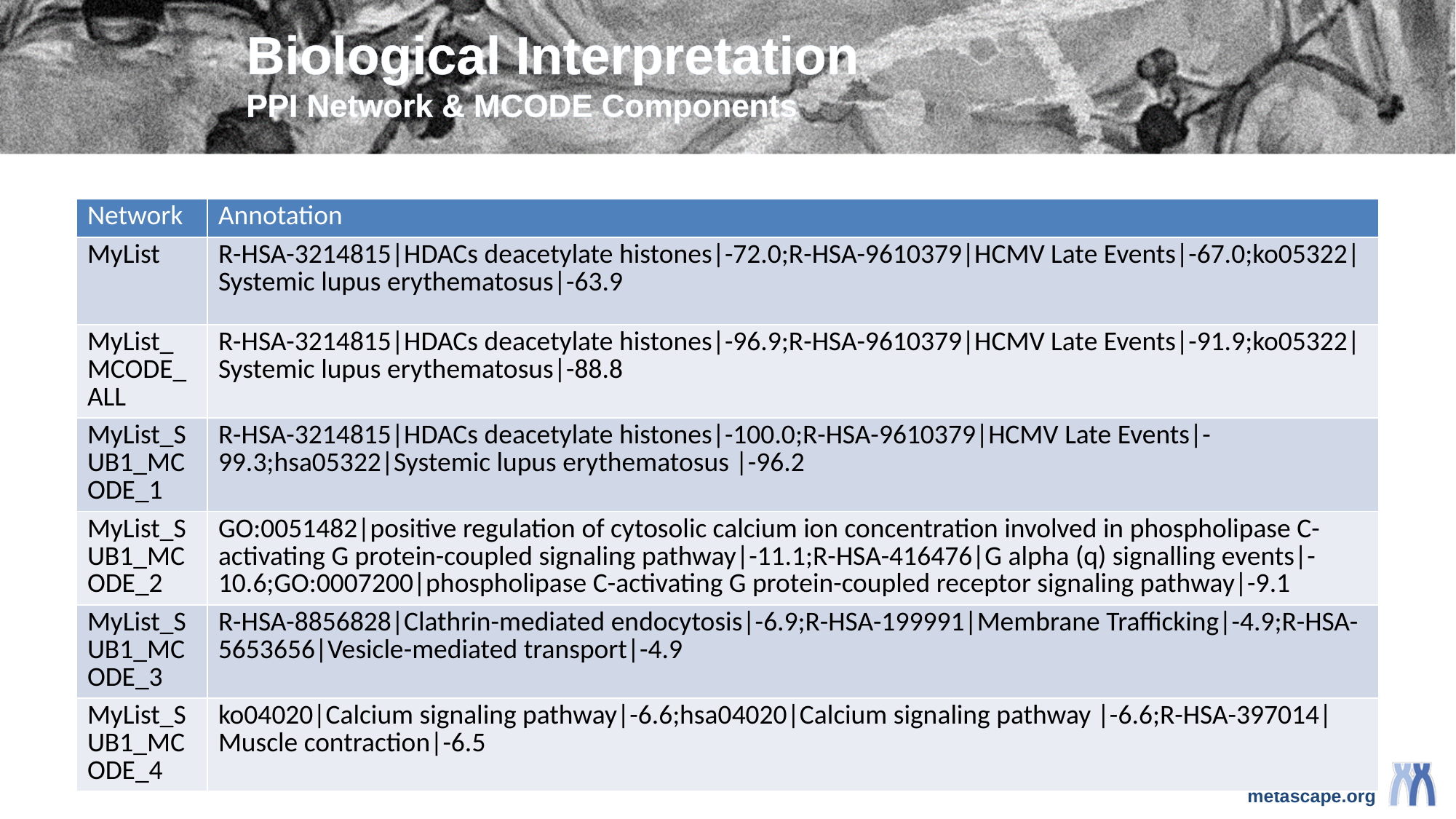

# Biological Interpretation PPI Network & MCODE Components
| Network | Annotation |
| --- | --- |
| MyList | R-HSA-3214815|HDACs deacetylate histones|-72.0;R-HSA-9610379|HCMV Late Events|-67.0;ko05322|Systemic lupus erythematosus|-63.9 |
| MyList\_MCODE\_ALL | R-HSA-3214815|HDACs deacetylate histones|-96.9;R-HSA-9610379|HCMV Late Events|-91.9;ko05322|Systemic lupus erythematosus|-88.8 |
| MyList\_SUB1\_MCODE\_1 | R-HSA-3214815|HDACs deacetylate histones|-100.0;R-HSA-9610379|HCMV Late Events|-99.3;hsa05322|Systemic lupus erythematosus |-96.2 |
| MyList\_SUB1\_MCODE\_2 | GO:0051482|positive regulation of cytosolic calcium ion concentration involved in phospholipase C-activating G protein-coupled signaling pathway|-11.1;R-HSA-416476|G alpha (q) signalling events|-10.6;GO:0007200|phospholipase C-activating G protein-coupled receptor signaling pathway|-9.1 |
| MyList\_SUB1\_MCODE\_3 | R-HSA-8856828|Clathrin-mediated endocytosis|-6.9;R-HSA-199991|Membrane Trafficking|-4.9;R-HSA-5653656|Vesicle-mediated transport|-4.9 |
| MyList\_SUB1\_MCODE\_4 | ko04020|Calcium signaling pathway|-6.6;hsa04020|Calcium signaling pathway |-6.6;R-HSA-397014|Muscle contraction|-6.5 |